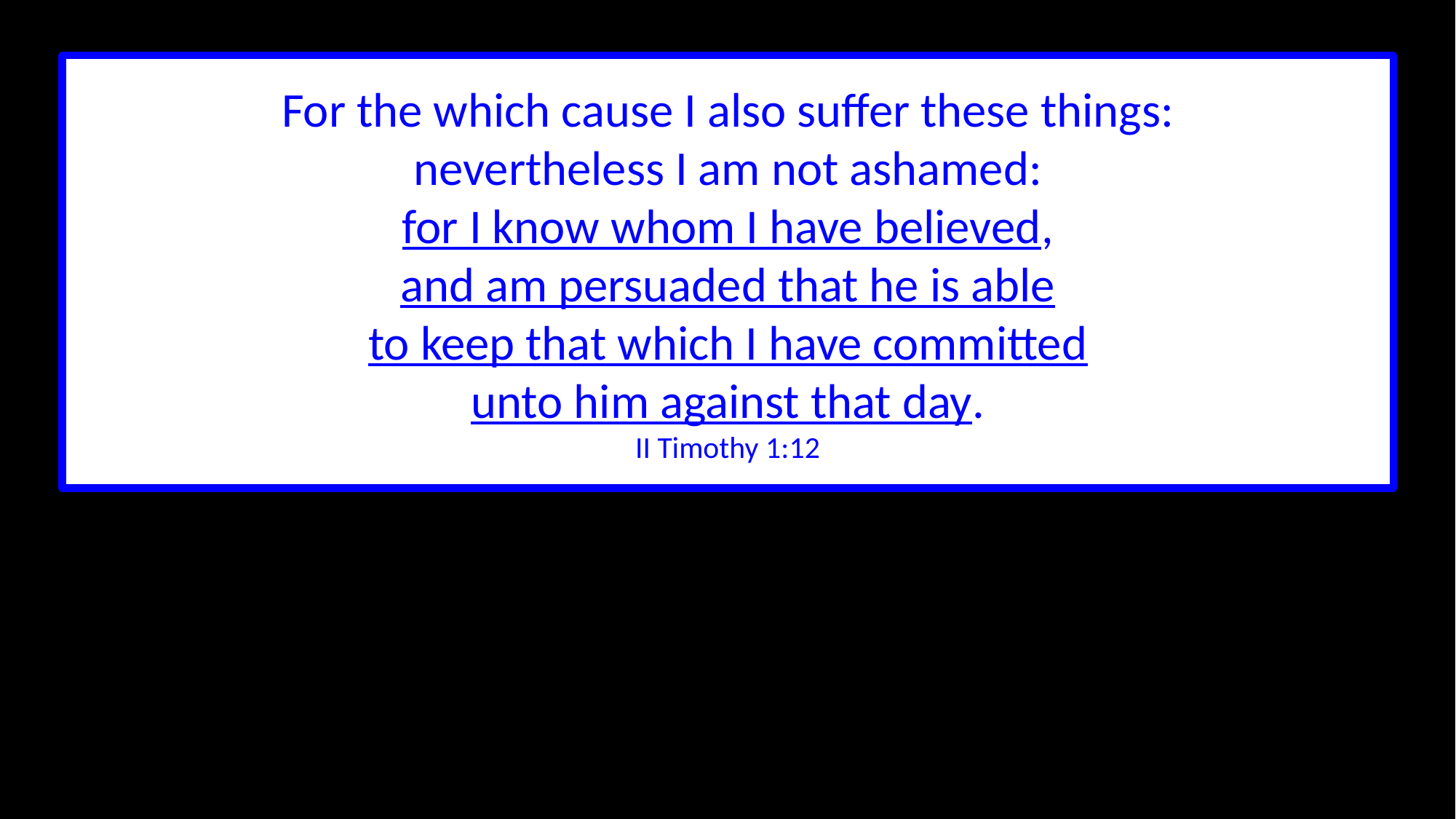

For the which cause I also suffer these things:
nevertheless I am not ashamed:
for I know whom I have believed,
and am persuaded that he is able
to keep that which I have committed
unto him against that day.
II Timothy 1:12